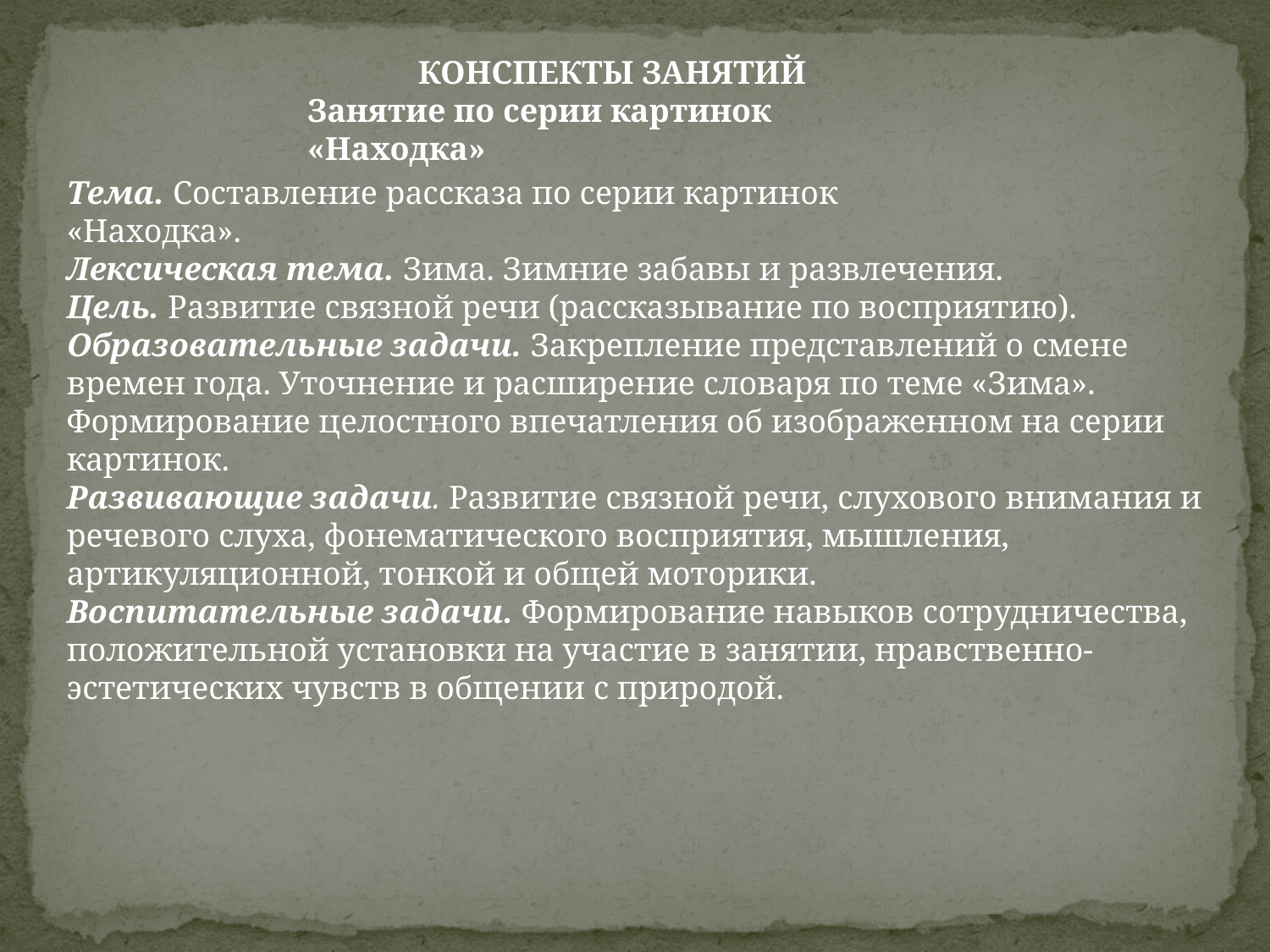

КОНСПЕКТЫ ЗАНЯТИЙ
Занятие по серии картинок «Находка»
Тема. Составление рассказа по серии картинок
«Находка».
Лексическая тема. Зима. Зимние забавы и развлечения.
Цель. Развитие связной речи (рассказывание по восприятию).
Образовательные задачи. Закрепление представлений о смене времен года. Уточнение и расширение словаря по теме «Зима». Формирование целостного впечатления об изображенном на серии картинок.
Развивающие задачи. Развитие связной речи, слухового внимания и речевого слуха, фонематического восприятия, мышления, артикуляционной, тонкой и общей моторики.
Воспитательные задачи. Формирование навыков сотрудничества, положительной установки на участие в занятии, нравственно-эстетических чувств в общении с природой.